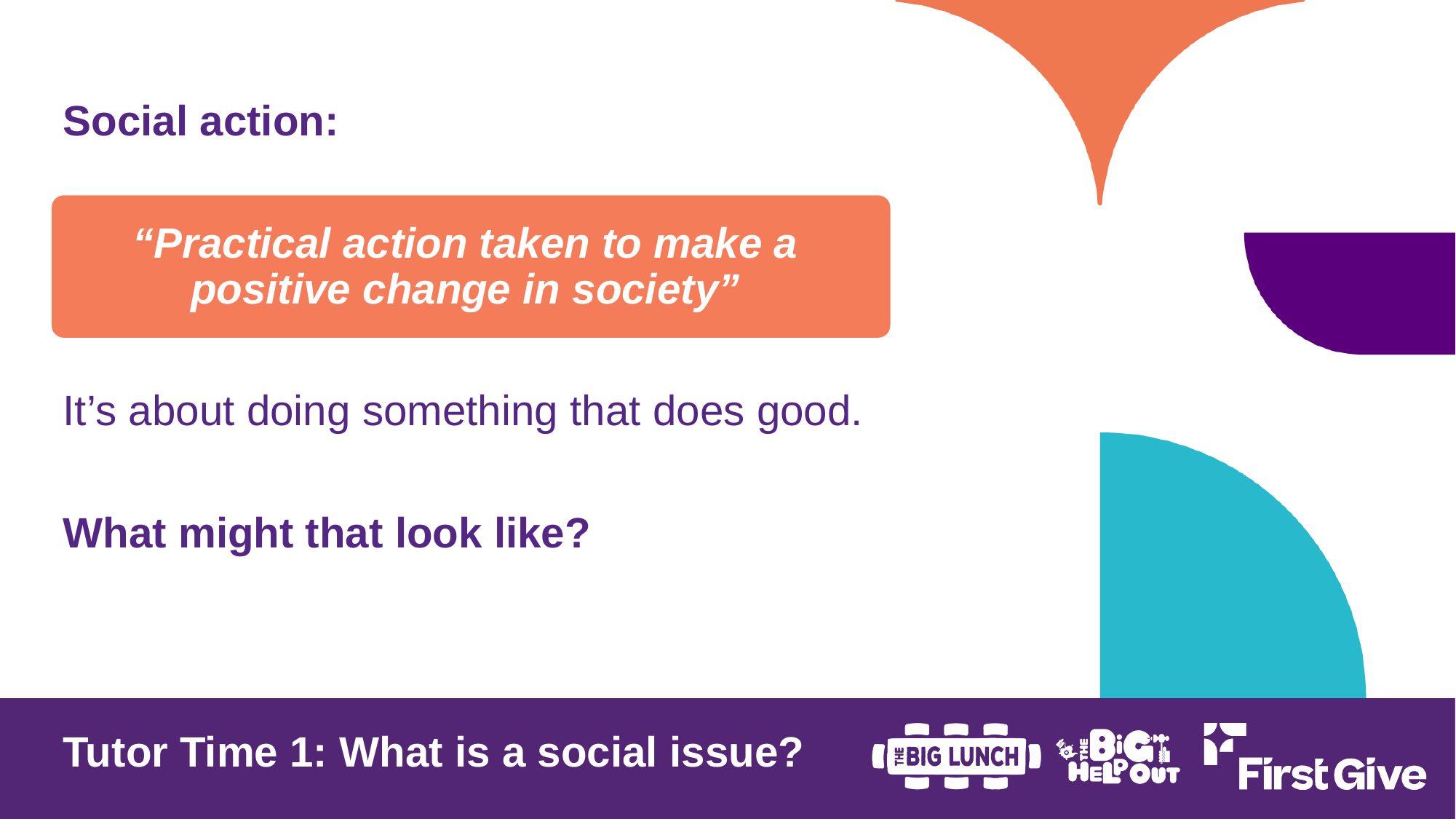

Social action:

“Practical action taken to make a positive change in society”

It’s about doing something that does good.

What might that look like?

Tutor Time 1: What is a social issue?